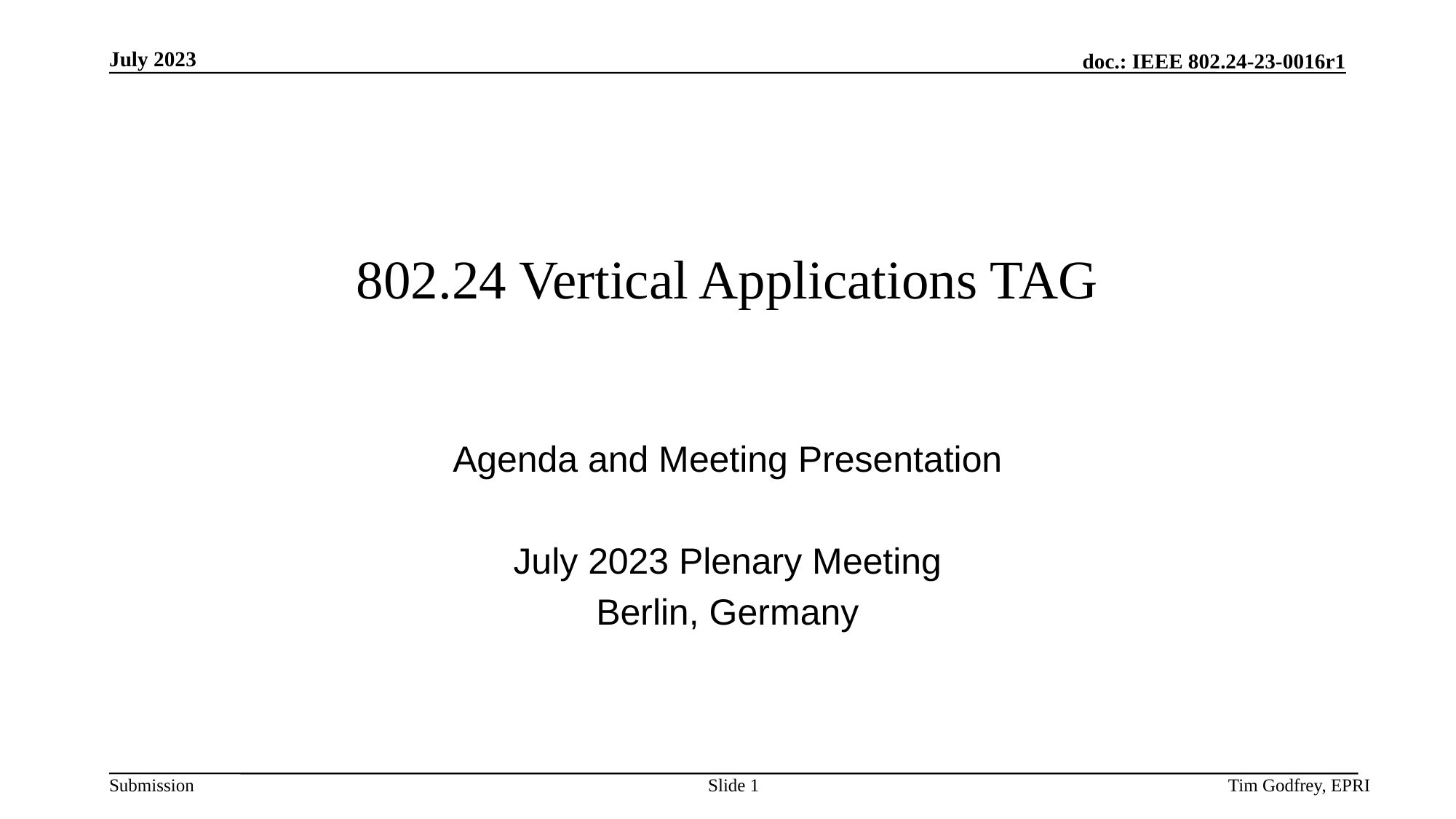

# 802.24 Vertical Applications TAG
Agenda and Meeting Presentation

July 2023 Plenary Meeting
Berlin, Germany

Slide 1
Tim Godfrey, EPRI